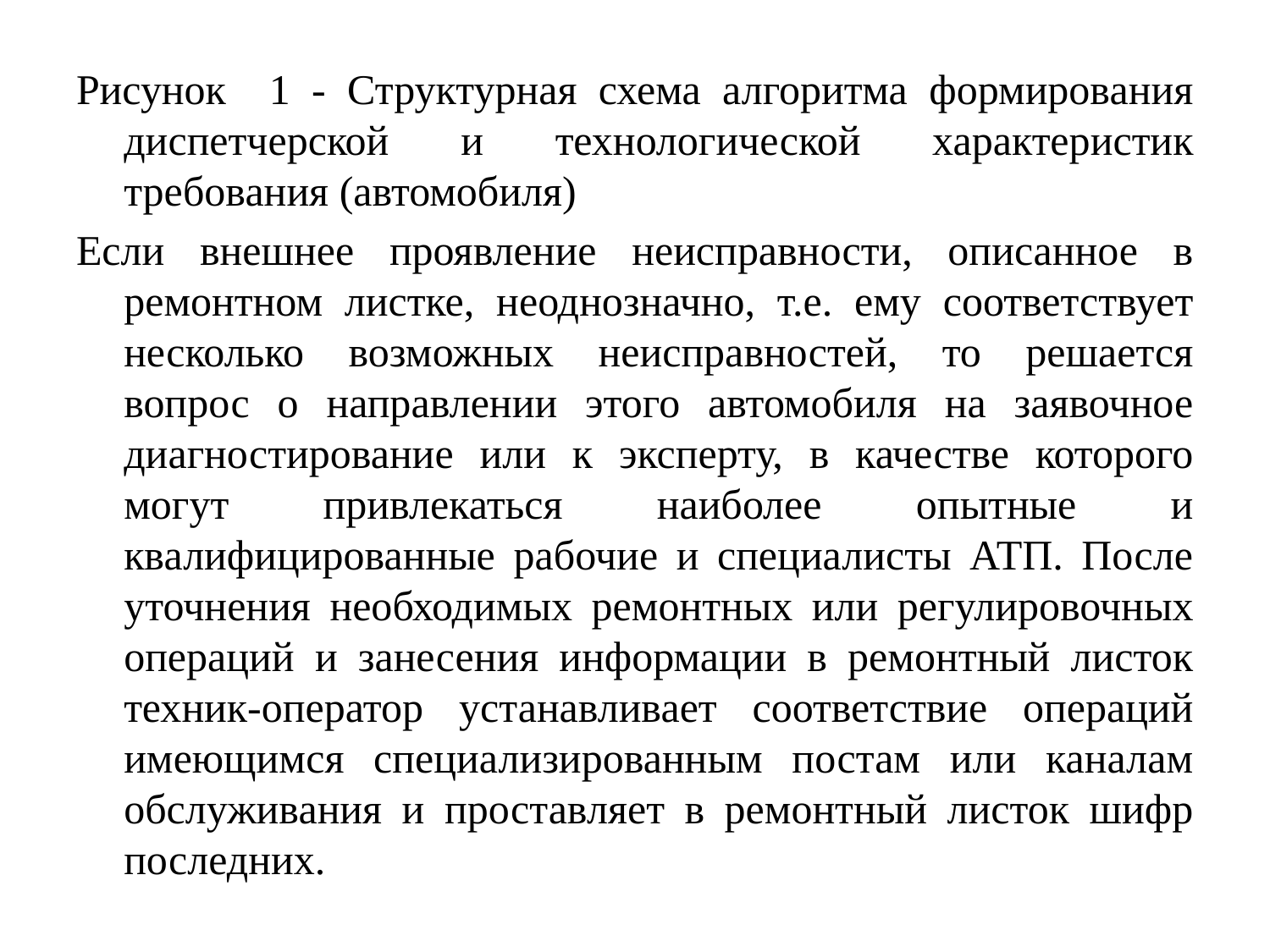

Рисунок  1 - Структурная схема алгоритма формирования диспетчерской и технологической характеристик требования (автомобиля)
Если внешнее проявление неисправности, описанное в ремонтном листке, неоднозначно, т.е. ему соответствует несколько возможных неисправностей, то решается вопрос о направлении этого автомобиля на заявочное диагностирование или к эксперту, в качестве которого могут привлекаться наиболее опытные и квалифицированные рабочие и специалисты АТП. После уточнения необходимых ремонтных или регулировочных операций и занесения информации в ремонтный листок техник-оператор устанавливает соответствие операций имеющимся специализированным постам или каналам обслуживания и проставляет в ремонтный листок шифр последних.